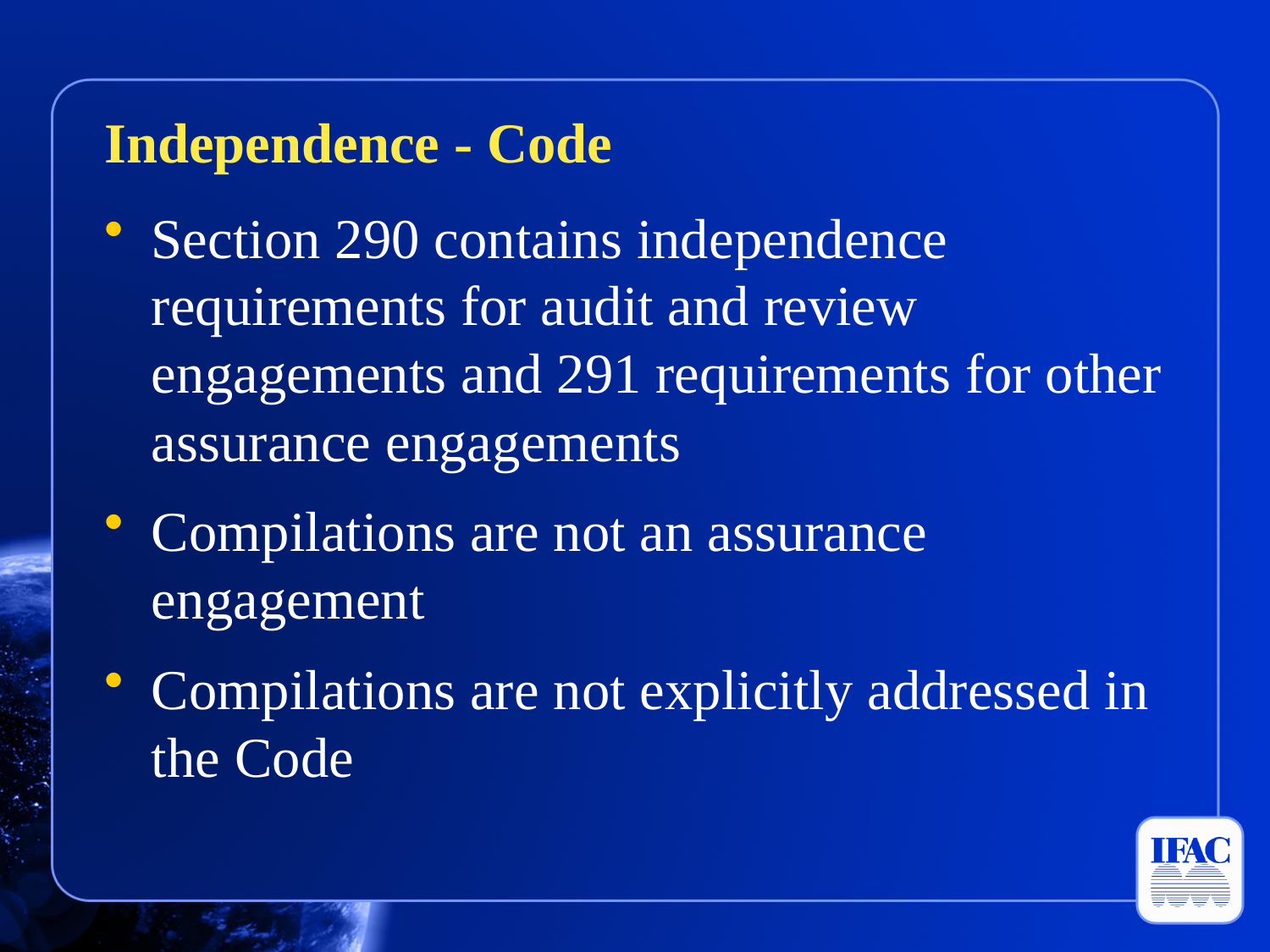

Independence - Code
Section 290 contains independence requirements for audit and review engagements and 291 requirements for other assurance engagements
Compilations are not an assurance engagement
Compilations are not explicitly addressed in the Code